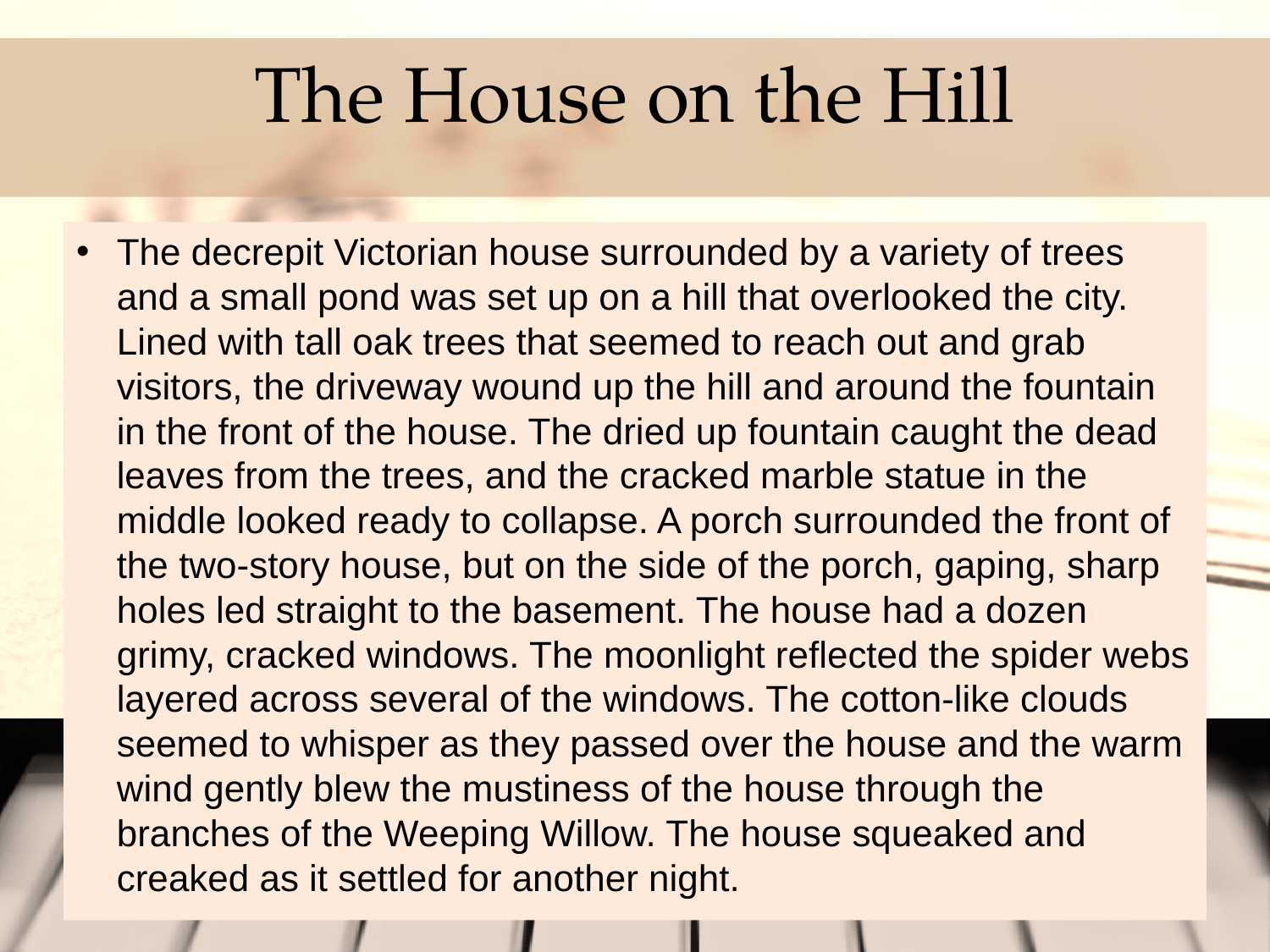

# The House on the Hill
The decrepit Victorian house surrounded by a variety of trees and a small pond was set up on a hill that overlooked the city. Lined with tall oak trees that seemed to reach out and grab visitors, the driveway wound up the hill and around the fountain in the front of the house. The dried up fountain caught the dead leaves from the trees, and the cracked marble statue in the middle looked ready to collapse. A porch surrounded the front of the two-story house, but on the side of the porch, gaping, sharp holes led straight to the basement. The house had a dozen grimy, cracked windows. The moonlight reflected the spider webs layered across several of the windows. The cotton-like clouds seemed to whisper as they passed over the house and the warm wind gently blew the mustiness of the house through the branches of the Weeping Willow. The house squeaked and creaked as it settled for another night.